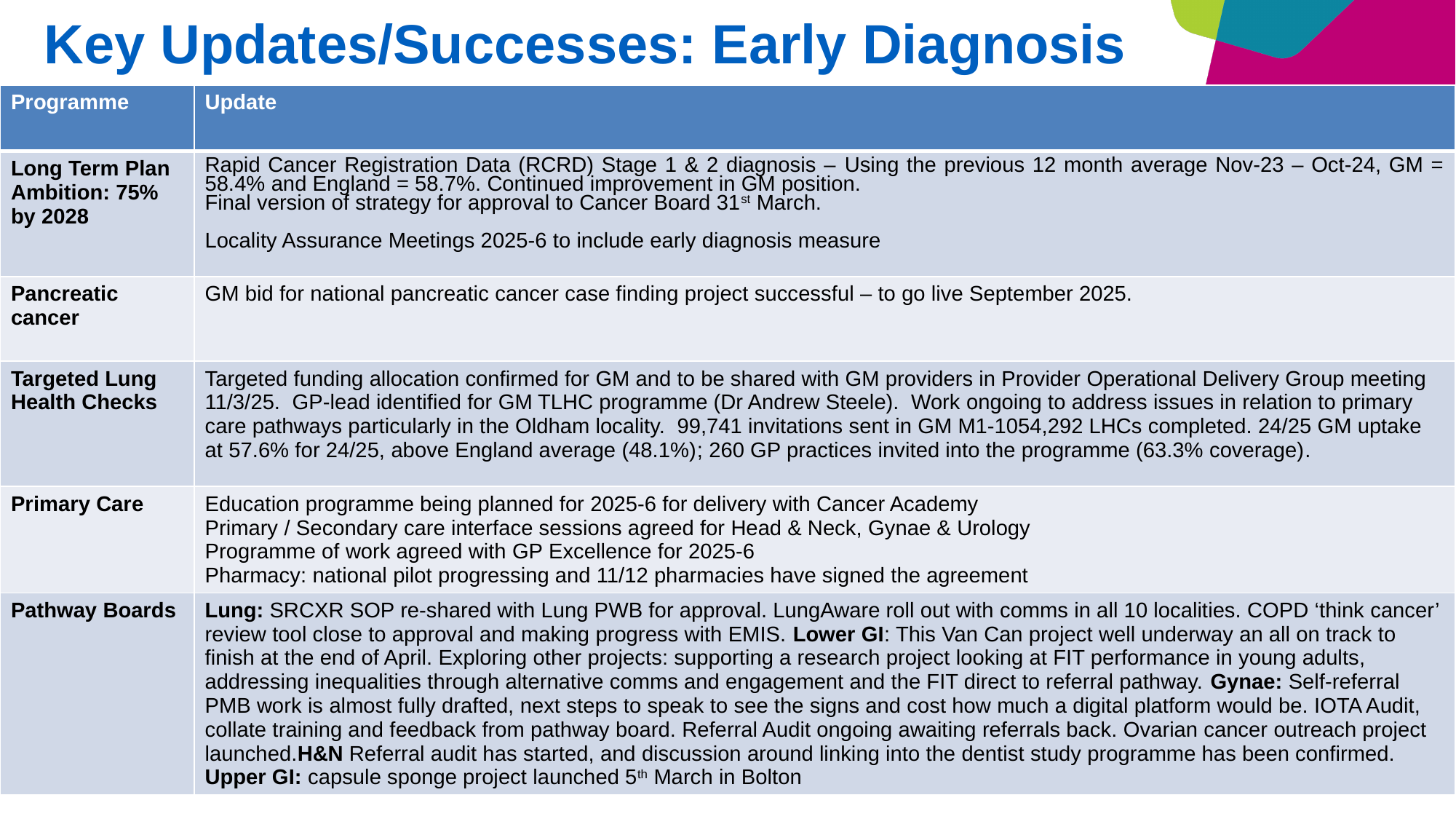

Key Updates/Successes: Early Diagnosis
| Programme | Update |
| --- | --- |
| Long Term Plan Ambition: 75% by 2028 | Rapid Cancer Registration Data (RCRD) Stage 1 & 2 diagnosis – Using the previous 12 month average Nov-23 – Oct-24, GM = 58.4% and England = 58.7%. Continued improvement in GM position. Final version of strategy for approval to Cancer Board 31st March. Locality Assurance Meetings 2025-6 to include early diagnosis measure |
| Pancreatic cancer | GM bid for national pancreatic cancer case finding project successful – to go live September 2025. |
| Targeted Lung Health Checks | Targeted funding allocation confirmed for GM and to be shared with GM providers in Provider Operational Delivery Group meeting 11/3/25. GP-lead identified for GM TLHC programme (Dr Andrew Steele). Work ongoing to address issues in relation to primary care pathways particularly in the Oldham locality. 99,741 invitations sent in GM M1-1054,292 LHCs completed. 24/25 GM uptake at 57.6% for 24/25, above England average (48.1%)​; 260 GP practices invited into the programme (63.3% coverage). |
| Primary Care | Education programme being planned for 2025-6 for delivery with Cancer Academy Primary / Secondary care interface sessions agreed for Head & Neck, Gynae & Urology Programme of work agreed with GP Excellence for 2025-6 Pharmacy: national pilot progressing and 11/12 pharmacies have signed the agreement |
| Pathway Boards | Lung: SRCXR SOP re-shared with Lung PWB for approval. LungAware roll out with comms in all 10 localities. COPD ‘think cancer’ review tool close to approval and making progress with EMIS.​ Lower GI​: This Van Can project well underway an all on track to finish at the end of April. Exploring other projects: supporting a research project looking at FIT performance in young adults, addressing inequalities through alternative comms and engagement and the FIT direct to referral pathway.​ Gynae: ​Self-referral PMB work is almost fully drafted, next steps to speak to see the signs and cost how much a digital platform would be. IOTA Audit, collate training and feedback from pathway board. Referral Audit ongoing awaiting referrals back. Ovarian cancer outreach project launched.​H&N​ Referral audit has started, and discussion around linking into the dentist study programme has been confirmed.​Upper GI: capsule sponge project launched 5th March in Bolton |